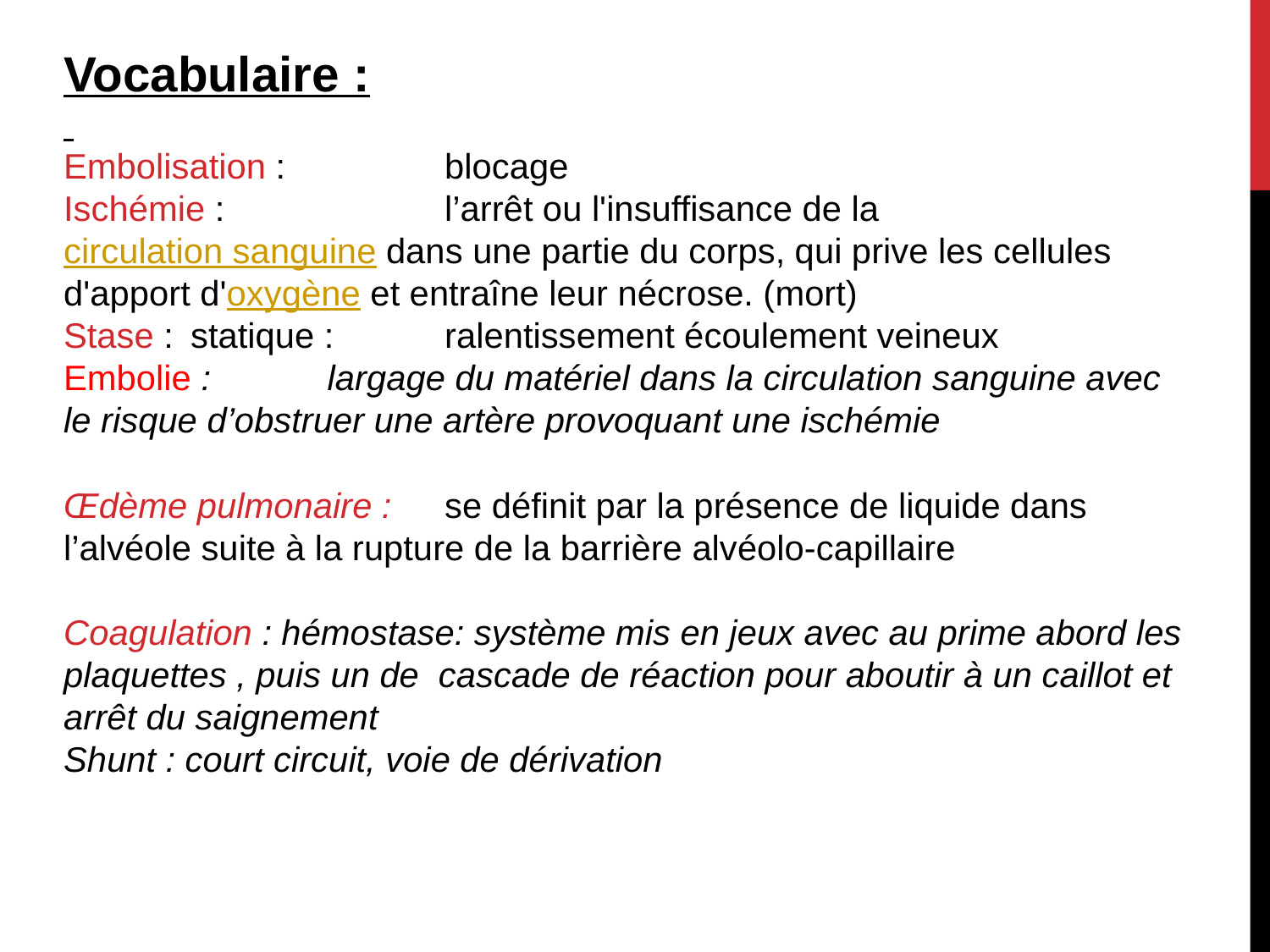

Vocabulaire :

Embolisation : 		blocage
Ischémie : 		l’arrêt ou l'insuffisance de la circulation sanguine dans une partie du corps, qui prive les cellules d'apport d'oxygène et entraîne leur nécrose. (mort)
Stase : 	statique : 	ralentissement écoulement veineux
Embolie :	 largage du matériel dans la circulation sanguine avec le risque d’obstruer une artère provoquant une ischémie

Œdème pulmonaire :  	se définit par la présence de liquide dans l’alvéole suite à la rupture de la barrière alvéolo-capillaire

Coagulation : hémostase: système mis en jeux avec au prime abord les plaquettes , puis un de  cascade de réaction pour aboutir à un caillot et arrêt du saignement
Shunt : court circuit, voie de dérivation